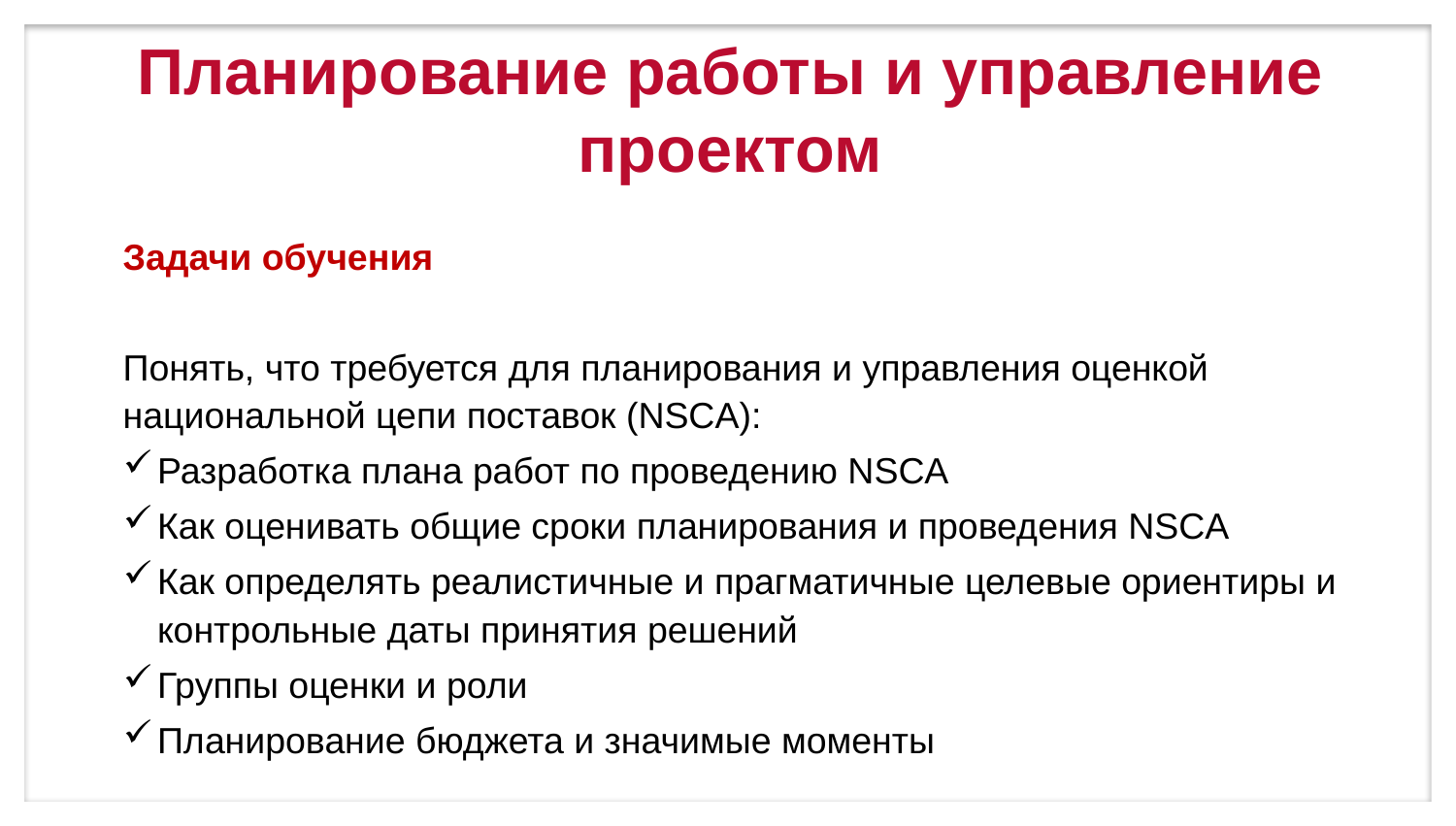

# Планирование работы и управление проектом
Задачи обучения

Понять, что требуется для планирования и управления оценкой национальной цепи поставок (NSCA):
Разработка плана работ по проведению NSCA
Как оценивать общие сроки планирования и проведения NSCA
Как определять реалистичные и прагматичные целевые ориентиры и контрольные даты принятия решений
Группы оценки и роли
Планирование бюджета и значимые моменты